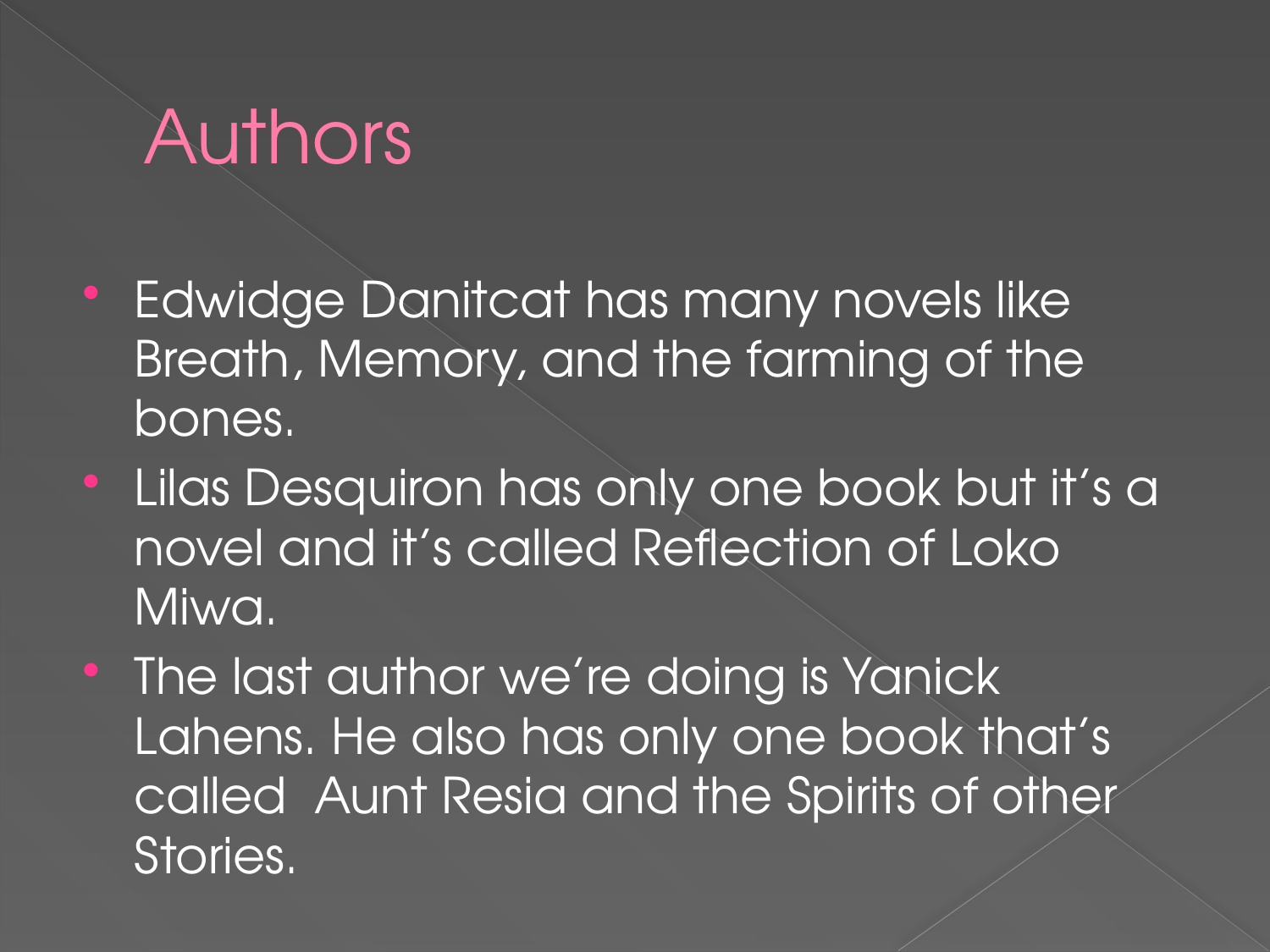

# Authors
Edwidge Danitcat has many novels like Breath, Memory, and the farming of the bones.
Lilas Desquiron has only one book but it’s a novel and it’s called Reflection of Loko Miwa.
The last author we’re doing is Yanick Lahens. He also has only one book that’s called  Aunt Resia and the Spirits of other Stories.